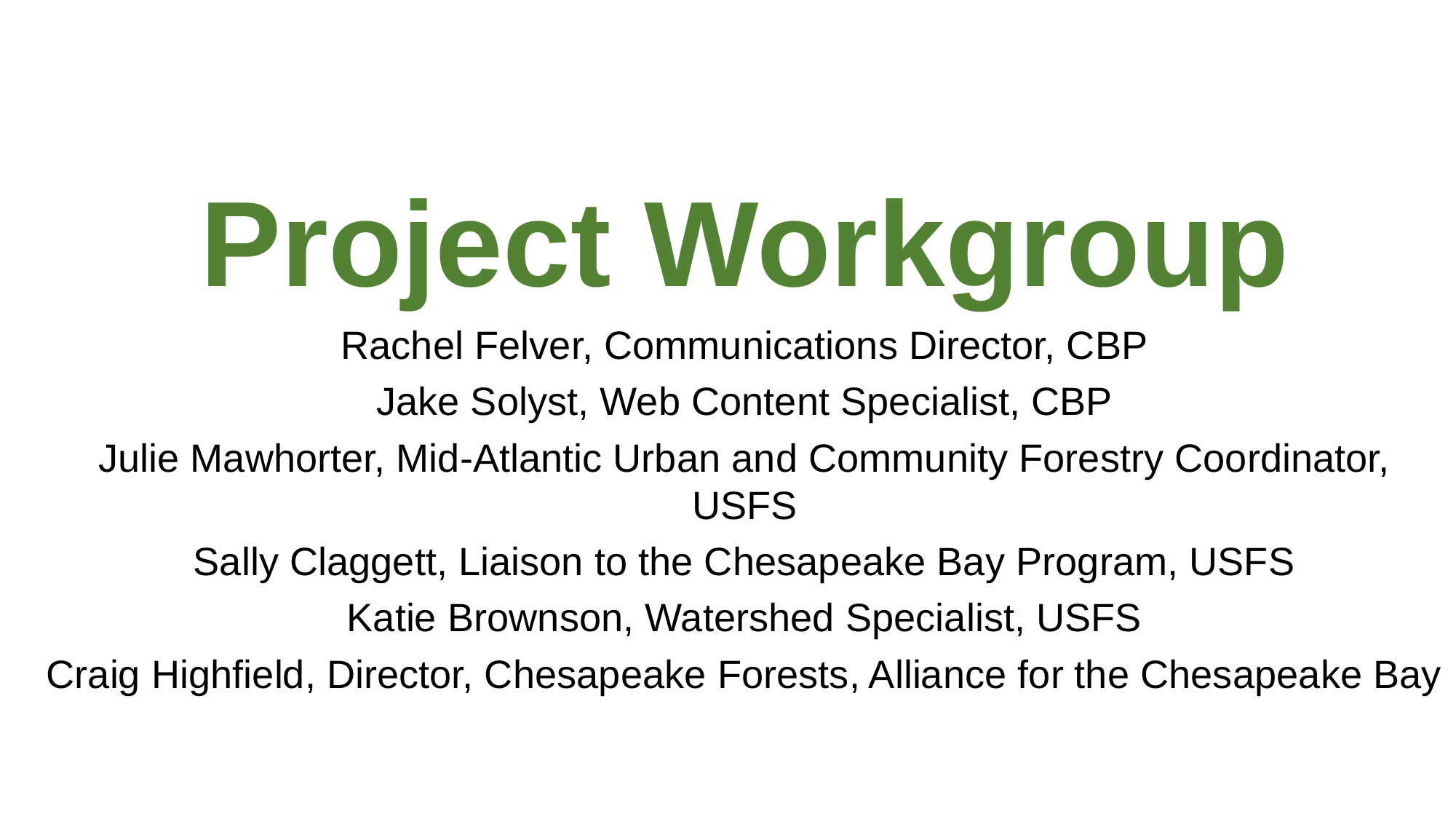

Project Workgroup
Rachel Felver, Communications Director, CBP
Jake Solyst, Web Content Specialist, CBP
Julie Mawhorter, Mid-Atlantic Urban and Community Forestry Coordinator, USFS
Sally Claggett, Liaison to the Chesapeake Bay Program, USFS
Katie Brownson, Watershed Specialist, USFS
Craig Highfield, Director, Chesapeake Forests, Alliance for the Chesapeake Bay